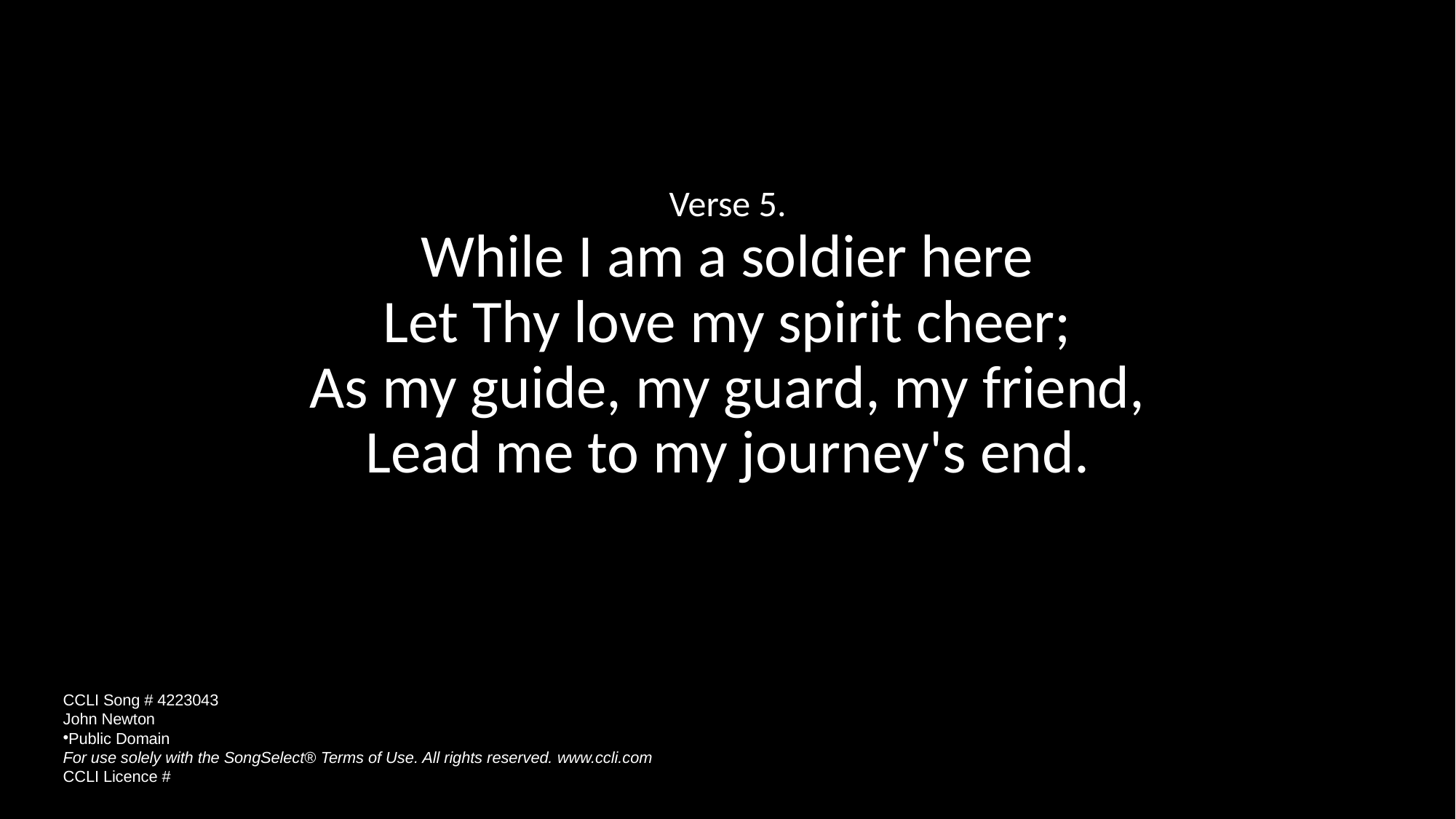

Verse 5.
While I am a soldier here
Let Thy love my spirit cheer;
As my guide, my guard, my friend,
Lead me to my journey's end.
CCLI Song # 4223043
John Newton
Public Domain
For use solely with the SongSelect® Terms of Use. All rights reserved. www.ccli.com
CCLI Licence #